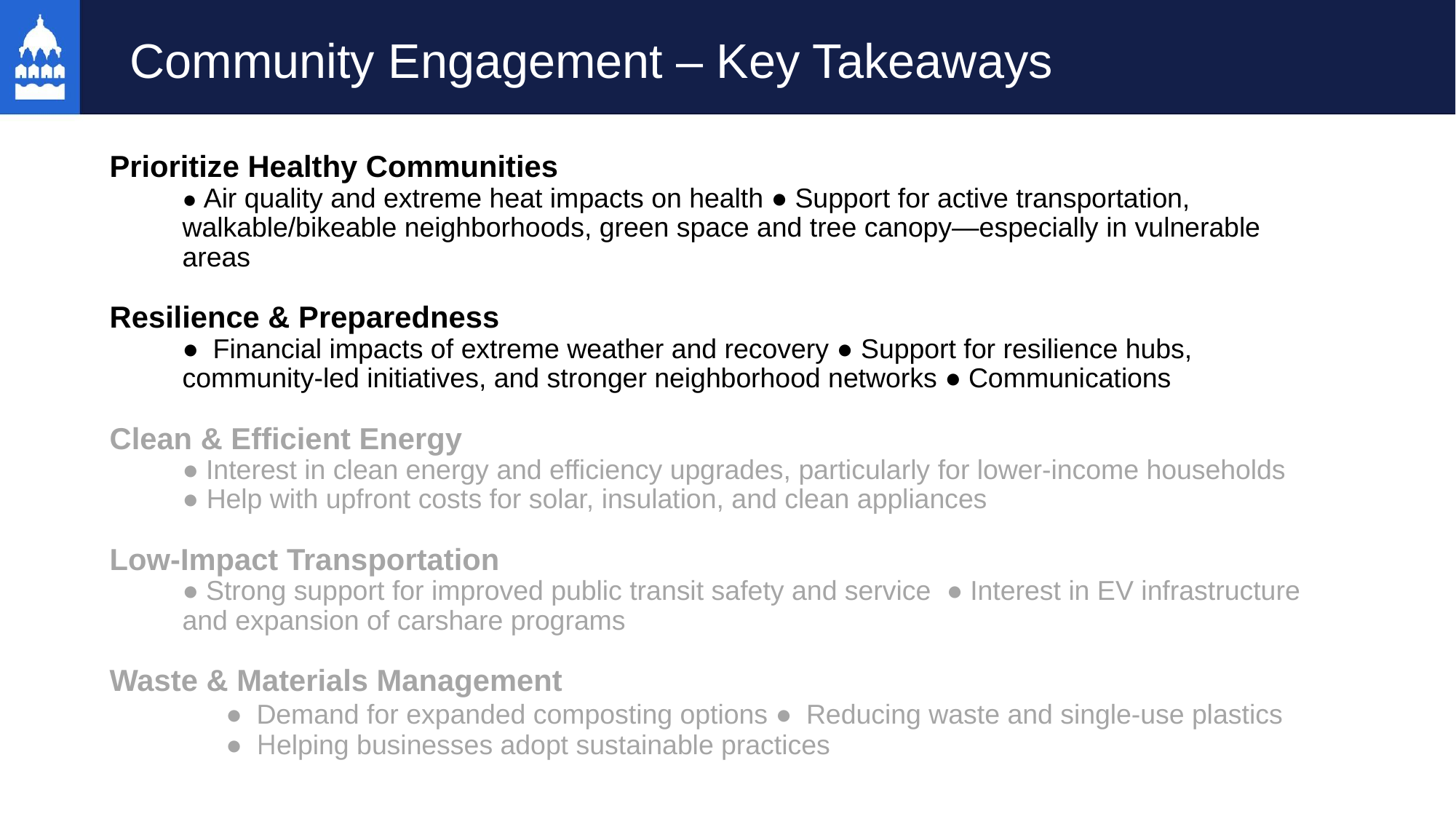

Community Engagement – Key Takeaways
Prioritize Healthy Communities
● Air quality and extreme heat impacts on health ● Support for active transportation, walkable/bikeable neighborhoods, green space and tree canopy—especially in vulnerable areas
Resilience & Preparedness
●  Financial impacts of extreme weather and recovery ● Support for resilience hubs, community-led initiatives, and stronger neighborhood networks ● Communications
Clean & Efficient Energy
● Interest in clean energy and efficiency upgrades, particularly for lower-income households
● Help with upfront costs for solar, insulation, and clean appliances
Low-Impact Transportation
● Strong support for improved public transit safety and service  ● Interest in EV infrastructure and expansion of carshare programs
Waste & Materials Management
	 ●  Demand for expanded composting options ●  Reducing waste and single-use plastics 		 ●  Helping businesses adopt sustainable practices